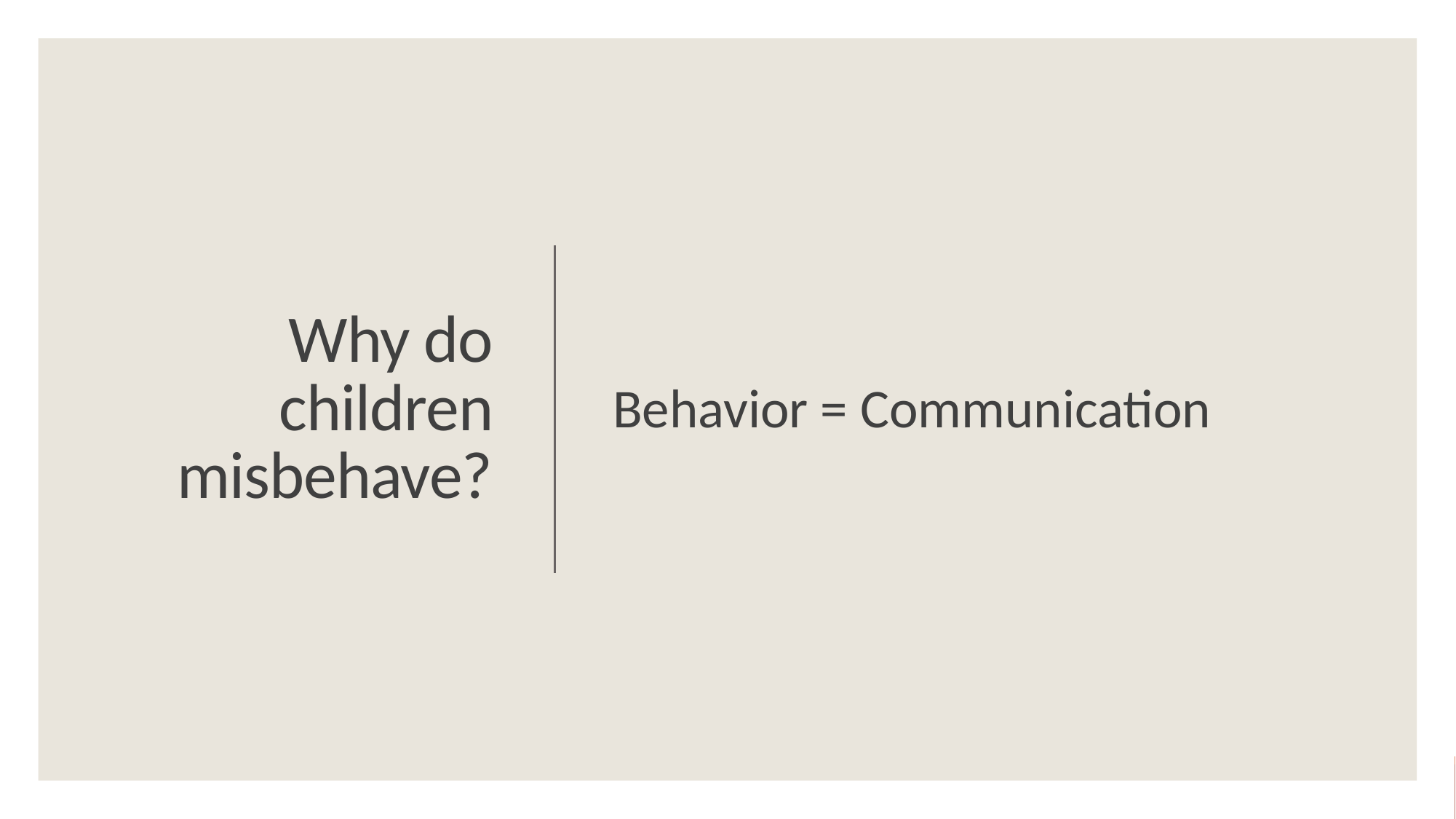

Behavior = Communication
# Why do children misbehave?